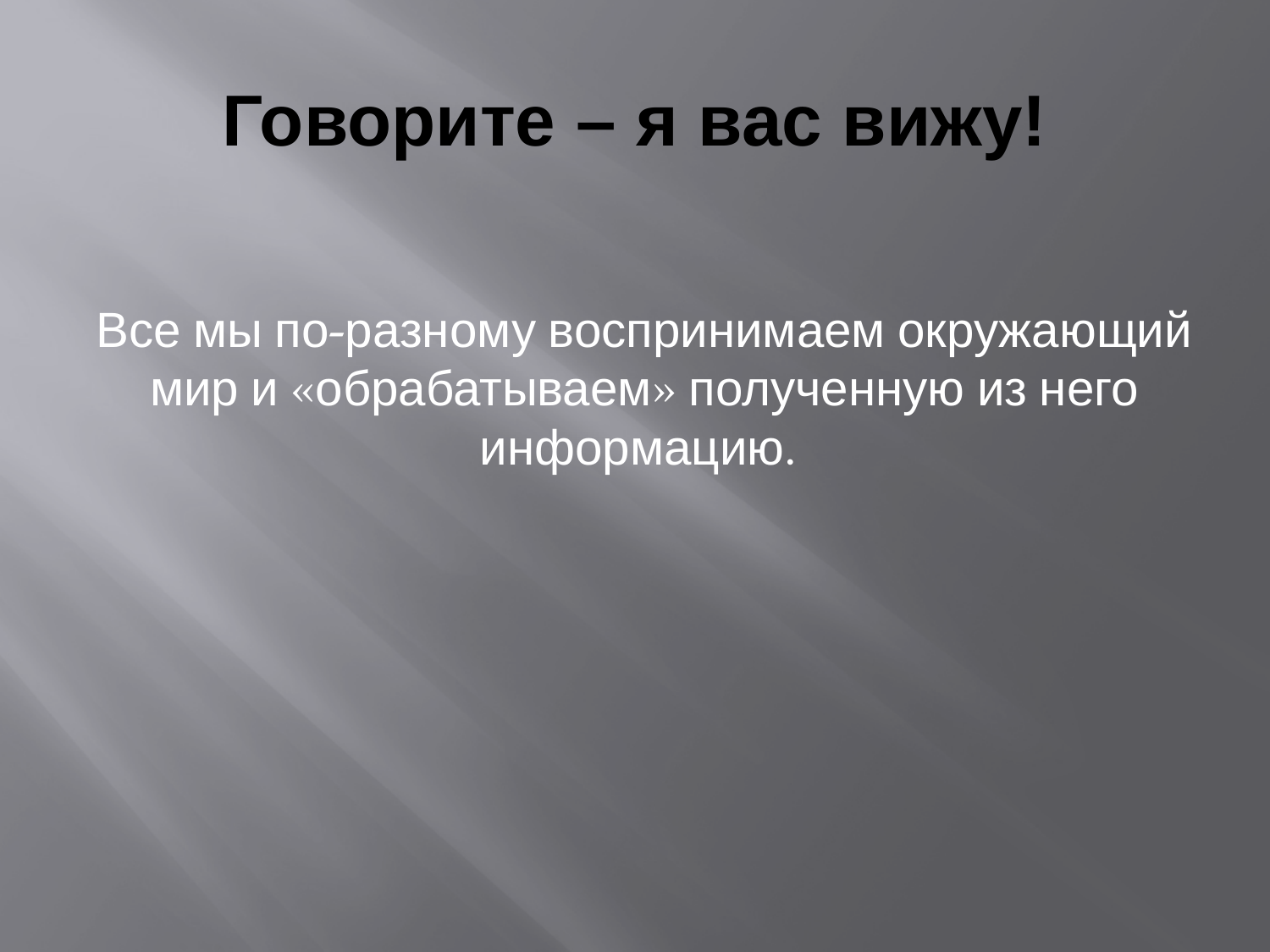

# Говорите – я вас вижу!

Все мы по-разному воспринимаем окружающий мир и «обрабатываем» полученную из него информацию.